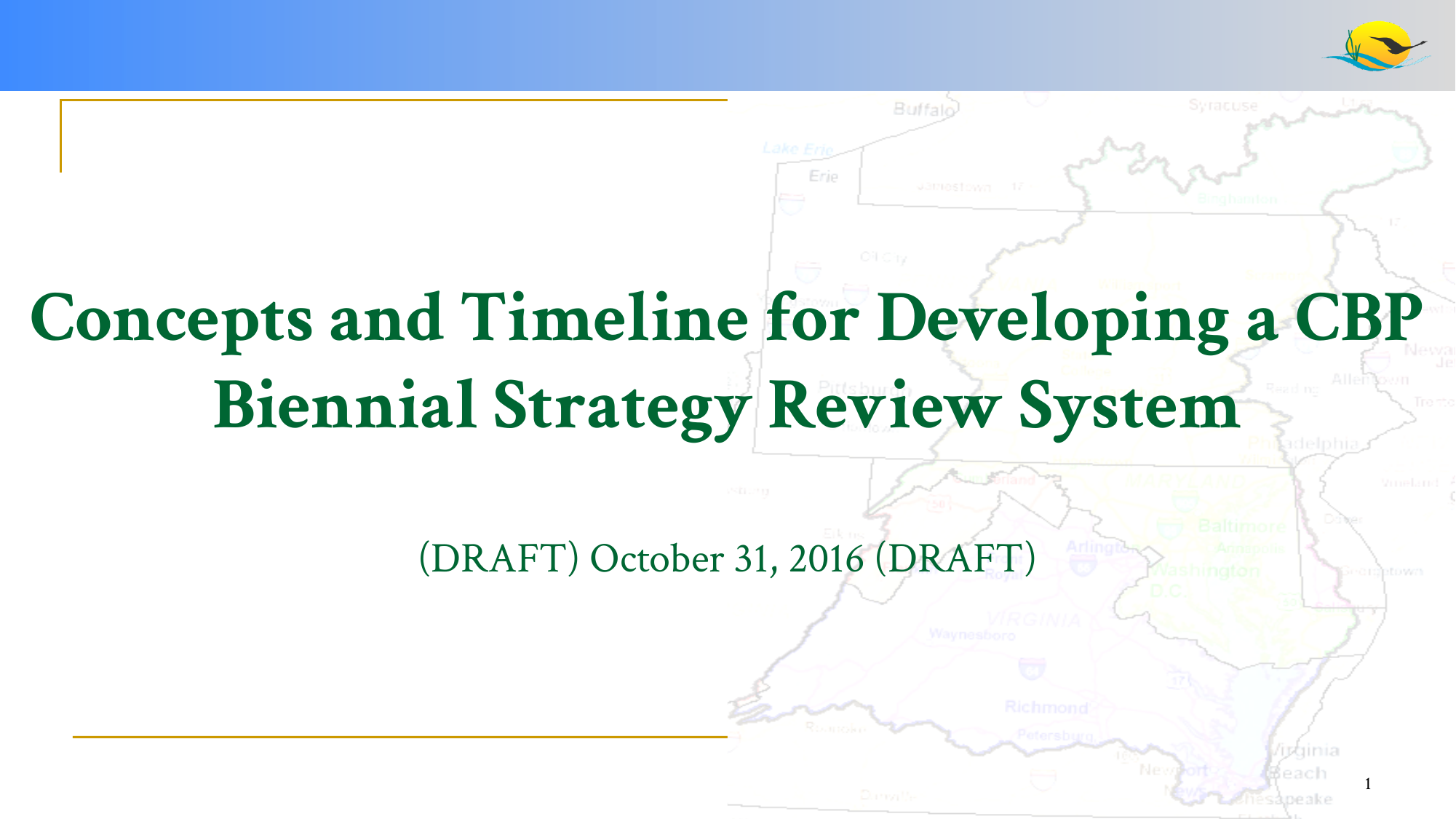

Concepts and Timeline for Developing a CBP Biennial Strategy Review System
(DRAFT) October 31, 2016 (DRAFT)
1